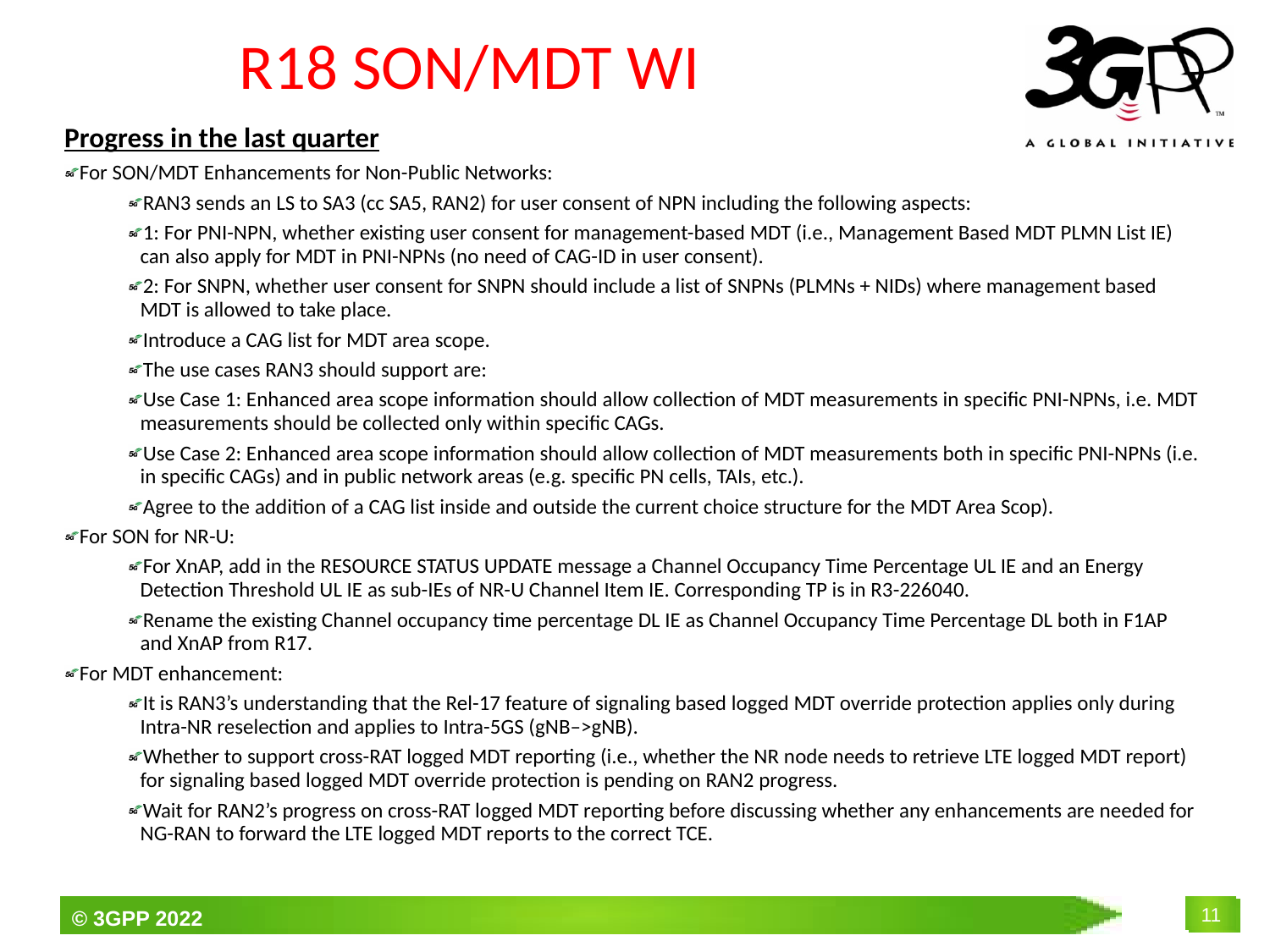

# R18 SON/MDT WI
Progress in the last quarter
For SON/MDT Enhancements for Non-Public Networks:
RAN3 sends an LS to SA3 (cc SA5, RAN2) for user consent of NPN including the following aspects:
1: For PNI-NPN, whether existing user consent for management-based MDT (i.e., Management Based MDT PLMN List IE) can also apply for MDT in PNI-NPNs (no need of CAG-ID in user consent).
2: For SNPN, whether user consent for SNPN should include a list of SNPNs (PLMNs + NIDs) where management based MDT is allowed to take place.
Introduce a CAG list for MDT area scope.
The use cases RAN3 should support are:
Use Case 1: Enhanced area scope information should allow collection of MDT measurements in specific PNI-NPNs, i.e. MDT measurements should be collected only within specific CAGs.
Use Case 2: Enhanced area scope information should allow collection of MDT measurements both in specific PNI-NPNs (i.e. in specific CAGs) and in public network areas (e.g. specific PN cells, TAIs, etc.).
Agree to the addition of a CAG list inside and outside the current choice structure for the MDT Area Scop).
For SON for NR-U:
For XnAP, add in the RESOURCE STATUS UPDATE message a Channel Occupancy Time Percentage UL IE and an Energy Detection Threshold UL IE as sub-IEs of NR-U Channel Item IE. Corresponding TP is in R3-226040.
Rename the existing Channel occupancy time percentage DL IE as Channel Occupancy Time Percentage DL both in F1AP and XnAP from R17.
For MDT enhancement:
It is RAN3’s understanding that the Rel-17 feature of signaling based logged MDT override protection applies only during Intra-NR reselection and applies to Intra-5GS (gNB–>gNB).
Whether to support cross-RAT logged MDT reporting (i.e., whether the NR node needs to retrieve LTE logged MDT report) for signaling based logged MDT override protection is pending on RAN2 progress.
Wait for RAN2’s progress on cross-RAT logged MDT reporting before discussing whether any enhancements are needed for NG-RAN to forward the LTE logged MDT reports to the correct TCE.

11